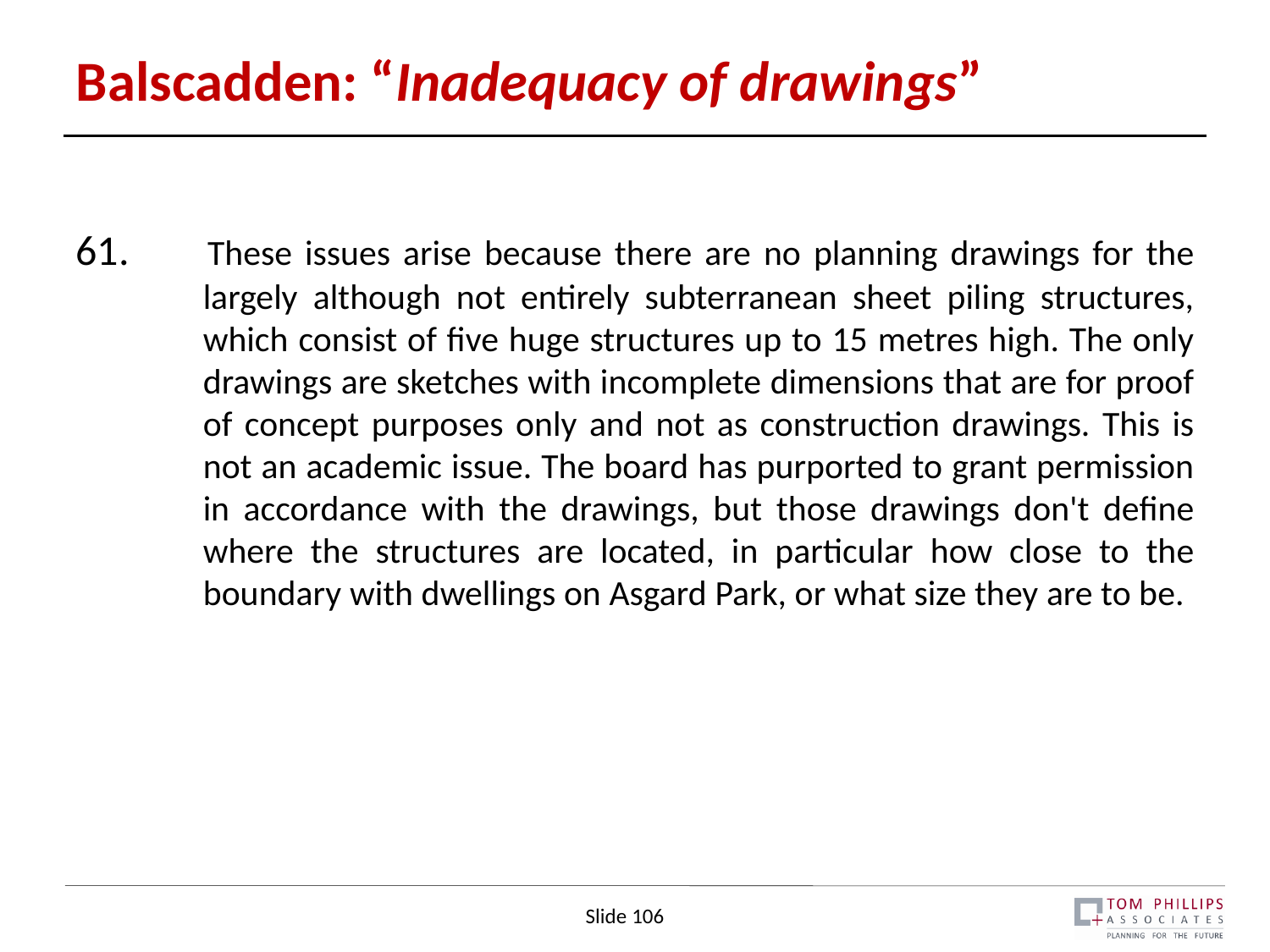

# Balscadden: “Inadequacy of drawings”
61. 	These issues arise because there are no planning drawings for the 	largely although not entirely subterranean sheet piling structures, 	which consist of five huge structures up to 15 metres high. The only 	drawings are sketches with incomplete dimensions that are for proof 	of concept purposes only and not as construction drawings. This is 	not an academic issue. The board has purported to grant permission 	in accordance with the drawings, but those drawings don't define 	where the structures are located, in particular how close to the 	boundary with dwellings on Asgard Park, or what size they are to be.